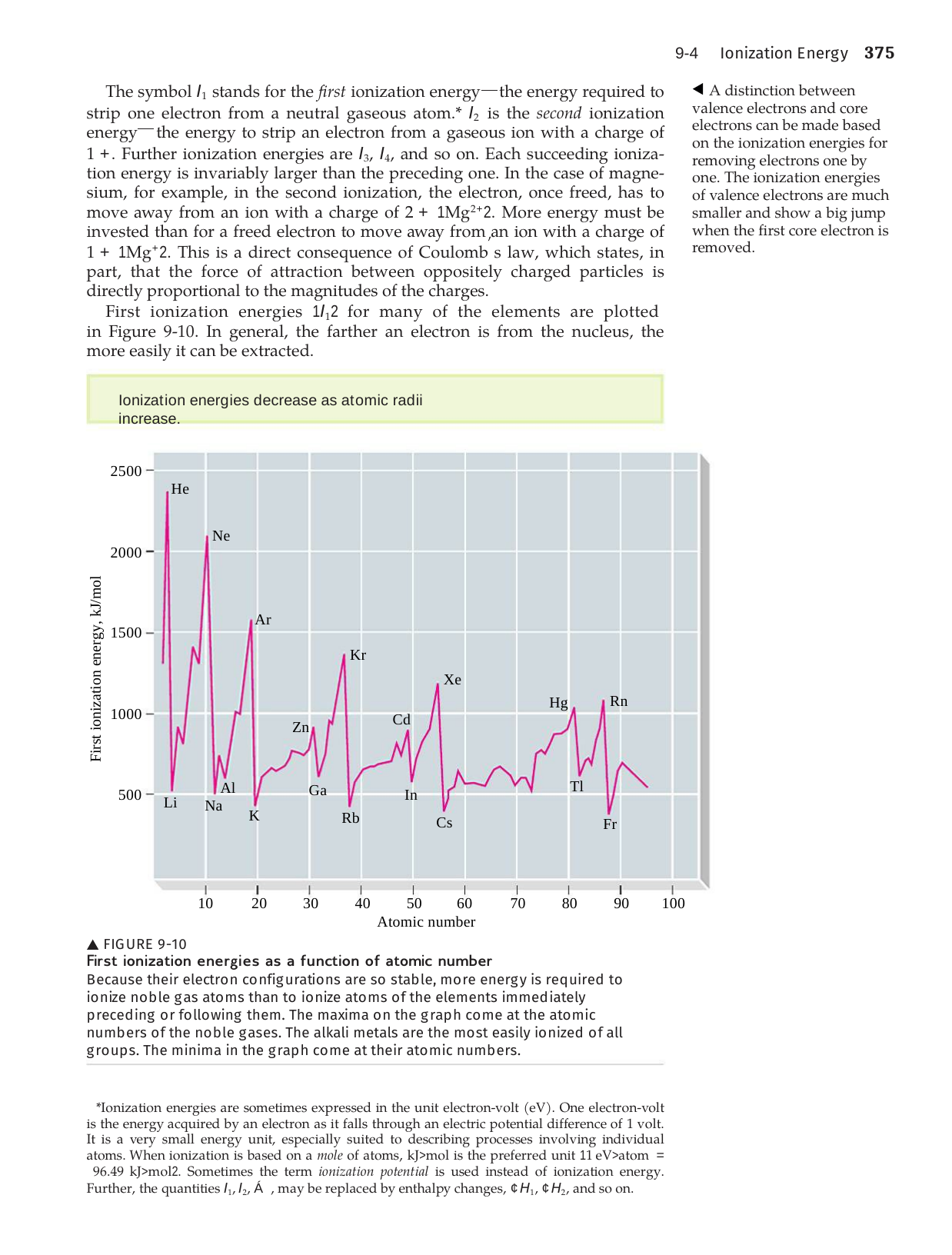

9-4	Ionization Energy	375
The symbol I1 stands for the first ionization energy    the energy required to strip one electron from a neutral gaseous atom.* I2  is the second ionization energy    the energy to strip an electron from a gaseous ion with a charge of 1 +. Further ionization energies are I3, I4, and so on. Each succeeding ioniza- tion energy is invariably larger than the preceding one. In the case of magne- sium, for example, in the second ionization, the electron, once freed, has to move away from an ion with a charge of 2 +  1Mg2+2. More energy must be invested than for a freed electron to move away from an ion with a charge of 1 +  1Mg+2. This is a direct consequence of Coulomb s law, which states, in part,  that  the  force  of  attraction  between  oppositely  charged  particles  is directly proportional to the magnitudes of the charges.
First  ionization  energies  1I12  for  many  of  the  elements  are  plotted  in Figure 9-10. In general, the farther an electron is from the nucleus, the more easily it can be extracted.
A distinction between valence electrons and core electrons can be made based on the ionization energies for removing electrons one by one. The ionization energies of valence electrons are much smaller and show a big jump when the first core electron is removed.

Ionization energies decrease as atomic radii increase.
2500
He

Ne
2000
First ionization energy, kJ/mol
Ar
1500
Kr
Xe
Rn
Hg
1000
Cd
Zn
Tl
Al Na
Ga
500
In
Li
K
Rb
Cs
Fr
10	20	30	40	50
60	70	80	90	100
Atomic number
 FIGURE 9-10
First ionization energies as a function of atomic number
Because their electron configurations are so stable, more energy is required to ionize noble gas atoms than to ionize atoms of the elements immediately preceding or following them. The maxima on the graph come at the atomic numbers of the noble gases. The alkali metals are the most easily ionized of all groups. The minima in the graph come at their atomic numbers.

*Ionization energies are sometimes expressed in the unit electron-volt (eV). One electron-volt is the energy acquired by an electron as it falls through an electric potential difference of 1 volt. It is a very small energy unit, especially suited to describing processes involving individual atoms. When ionization is based on a mole of atoms, kJ>mol is the preferred unit 11 eV>atom  =  96.49 kJ>mol2. Sometimes the term ionization potential is used instead of ionization energy. Further, the quantities I1, I2, Á , may be replaced by enthalpy changes, ¢H1, ¢H2, and so on.